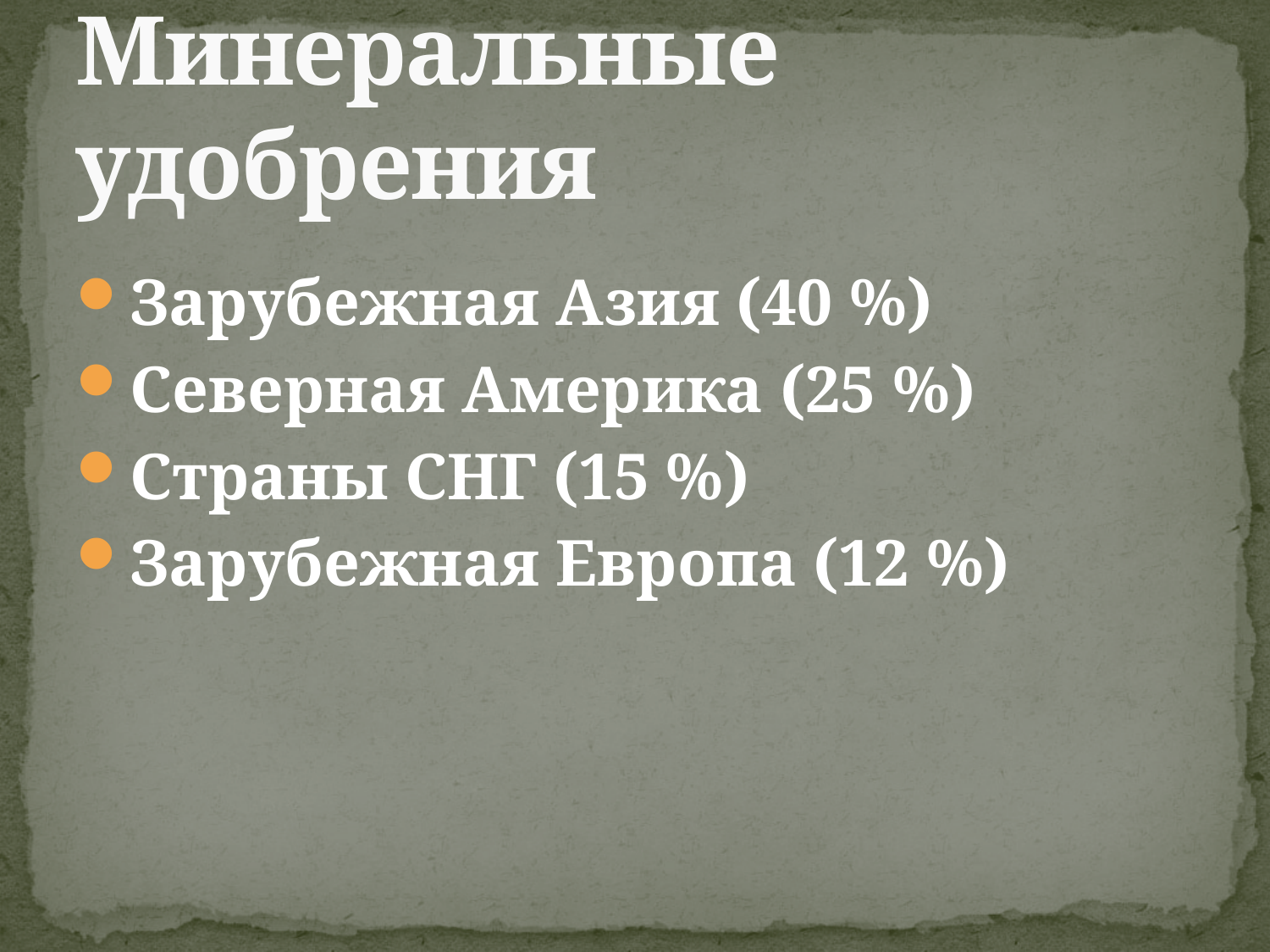

# Минеральные удобрения
Зарубежная Азия (40 %)
Северная Америка (25 %)
Страны СНГ (15 %)
Зарубежная Европа (12 %)